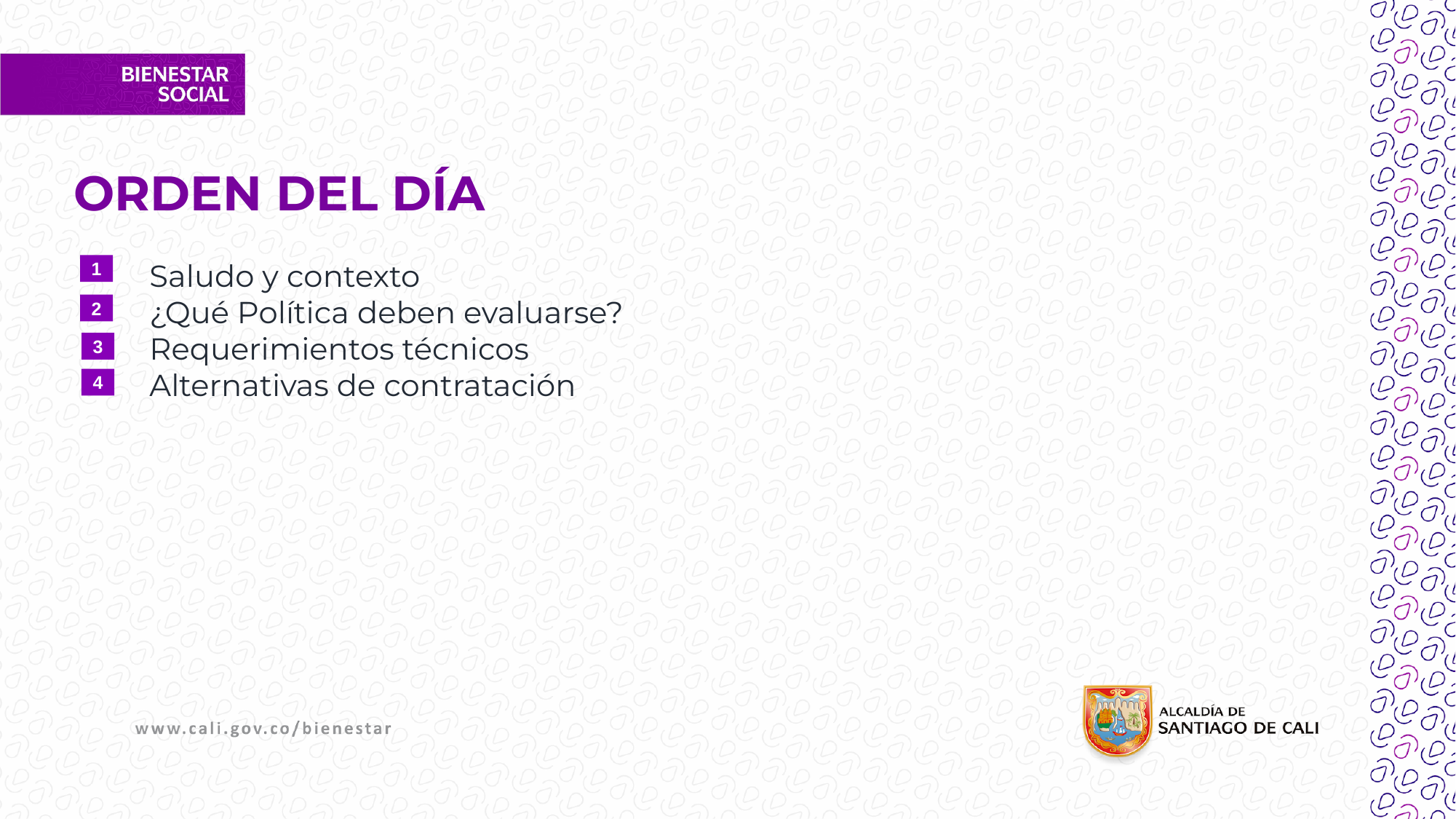

ORDEN DEL DÍA

Saludo y contexto
¿Qué Política deben evaluarse?
Requerimientos técnicos
Alternativas de contratación
1
2
3
4